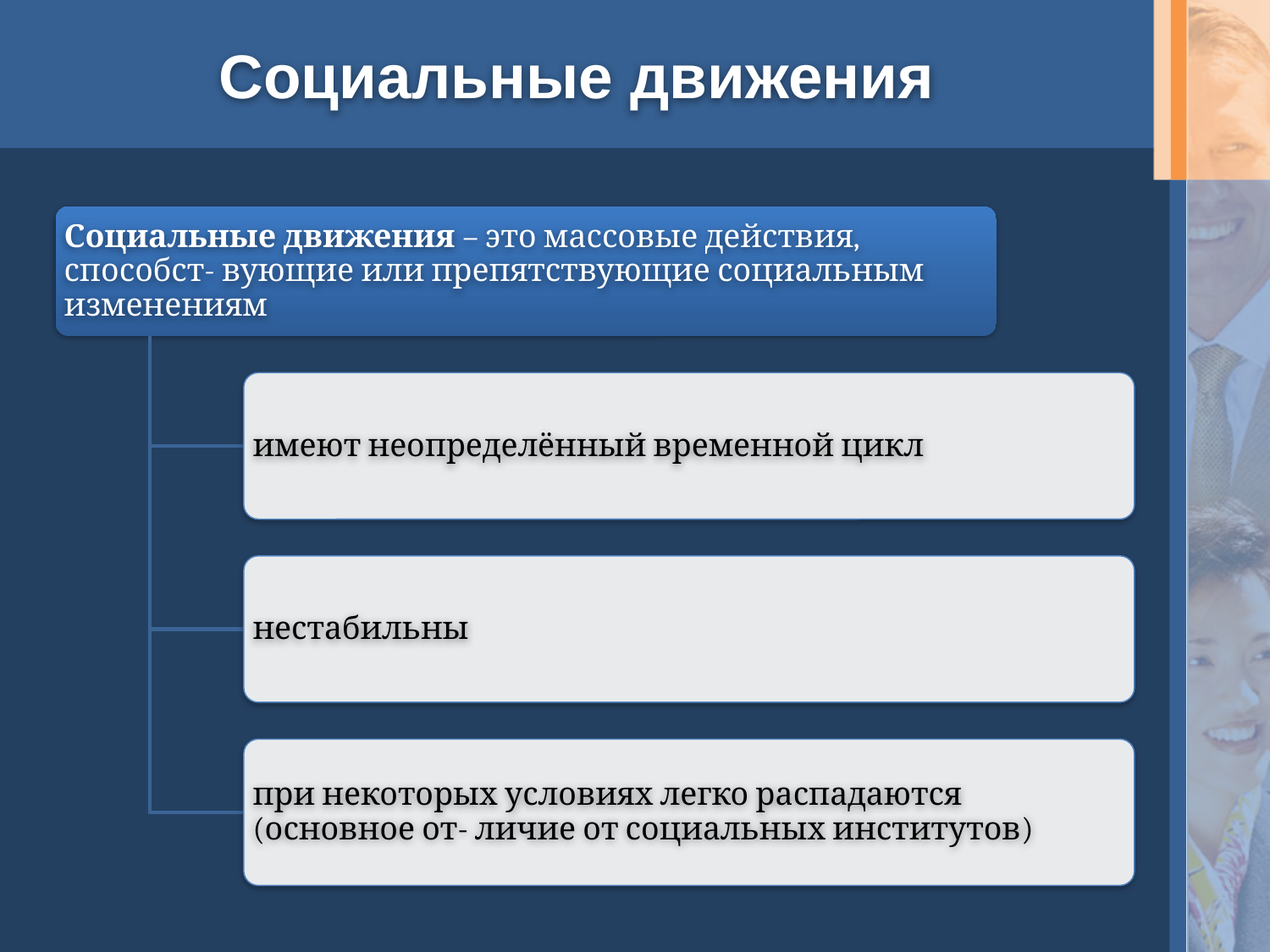

# Социальные движения

Социальные движения – это массовые действия, способст- вующие или препятствующие социальным изменениям

имеют неопределённый временной цикл

нестабильны

при некоторых условиях легко распадаются (основное от- личие от социальных институтов)